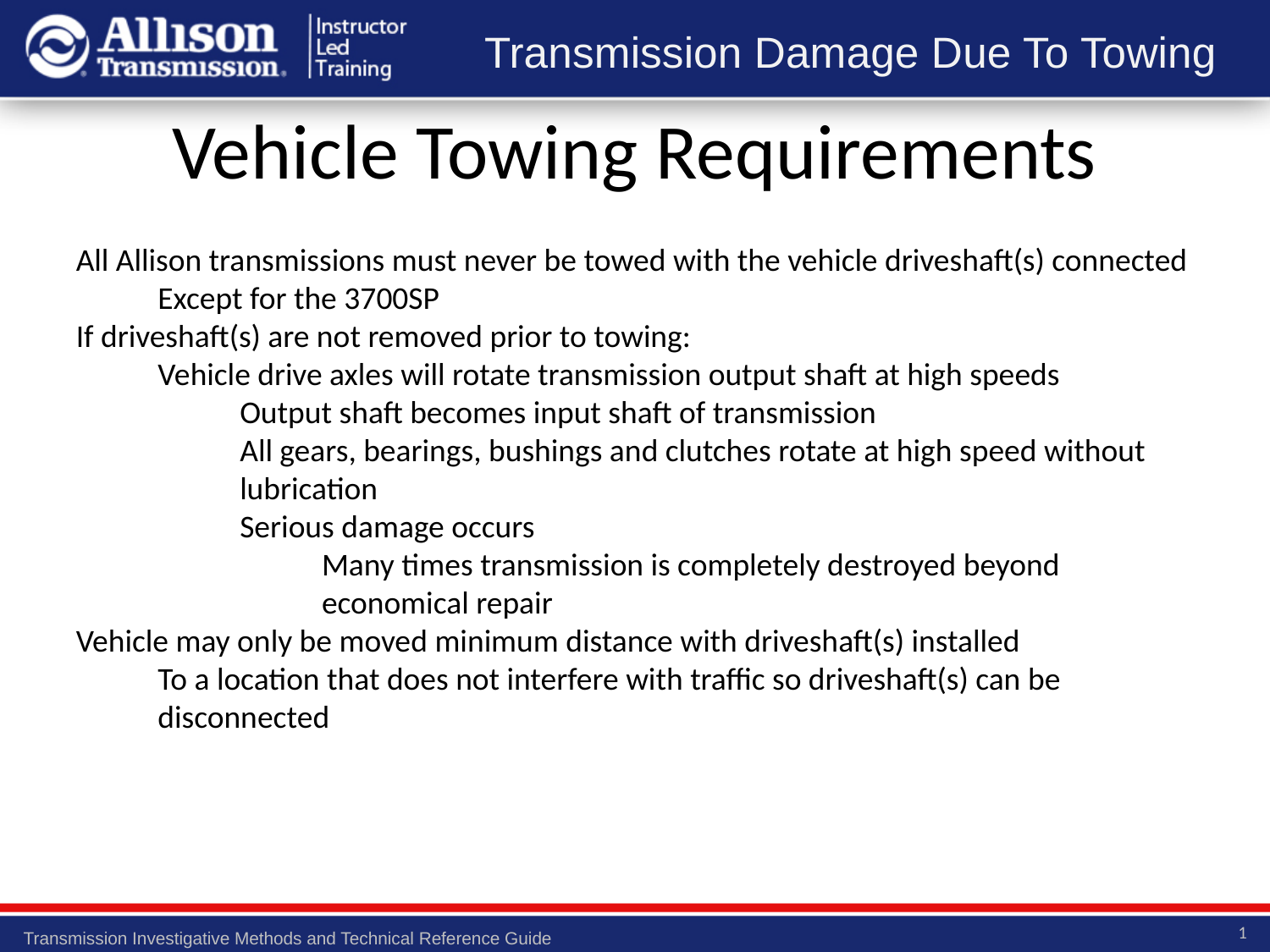

Vehicle Towing Requirements
All Allison transmissions must never be towed with the vehicle driveshaft(s) connected
Except for the 3700SP
If driveshaft(s) are not removed prior to towing:
Vehicle drive axles will rotate transmission output shaft at high speeds
Output shaft becomes input shaft of transmission
All gears, bearings, bushings and clutches rotate at high speed without lubrication
Serious damage occurs
Many times transmission is completely destroyed beyond economical repair
Vehicle may only be moved minimum distance with driveshaft(s) installed
To a location that does not interfere with traffic so driveshaft(s) can be disconnected

1